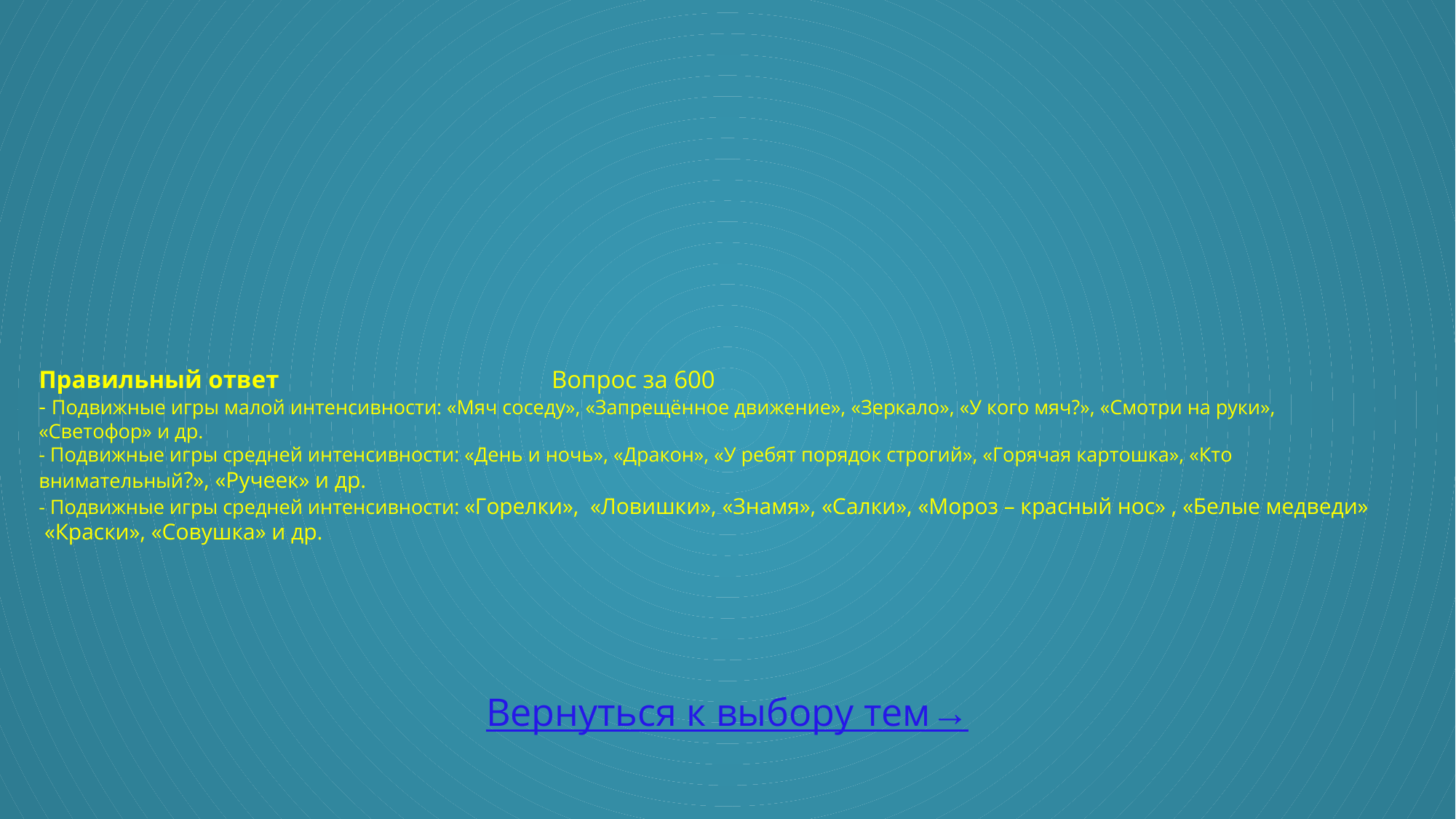

# Правильный ответ                                            Вопрос за 600 - Подвижные игры малой интенсивности: «Мяч соседу», «Запрещённое движение», «Зеркало», «У кого мяч?», «Смотри на руки», «Светофор» и др. - Подвижные игры средней интенсивности: «День и ночь», «Дракон», «У ребят порядок строгий», «Горячая картошка», «Кто внимательный?», «Ручеек» и др. - Подвижные игры средней интенсивности: «Горелки»,  «Ловишки», «Знамя», «Салки», «Мороз – красный нос» , «Белые медведи» «Краски», «Совушка» и др.
Вернуться к выбору тем→